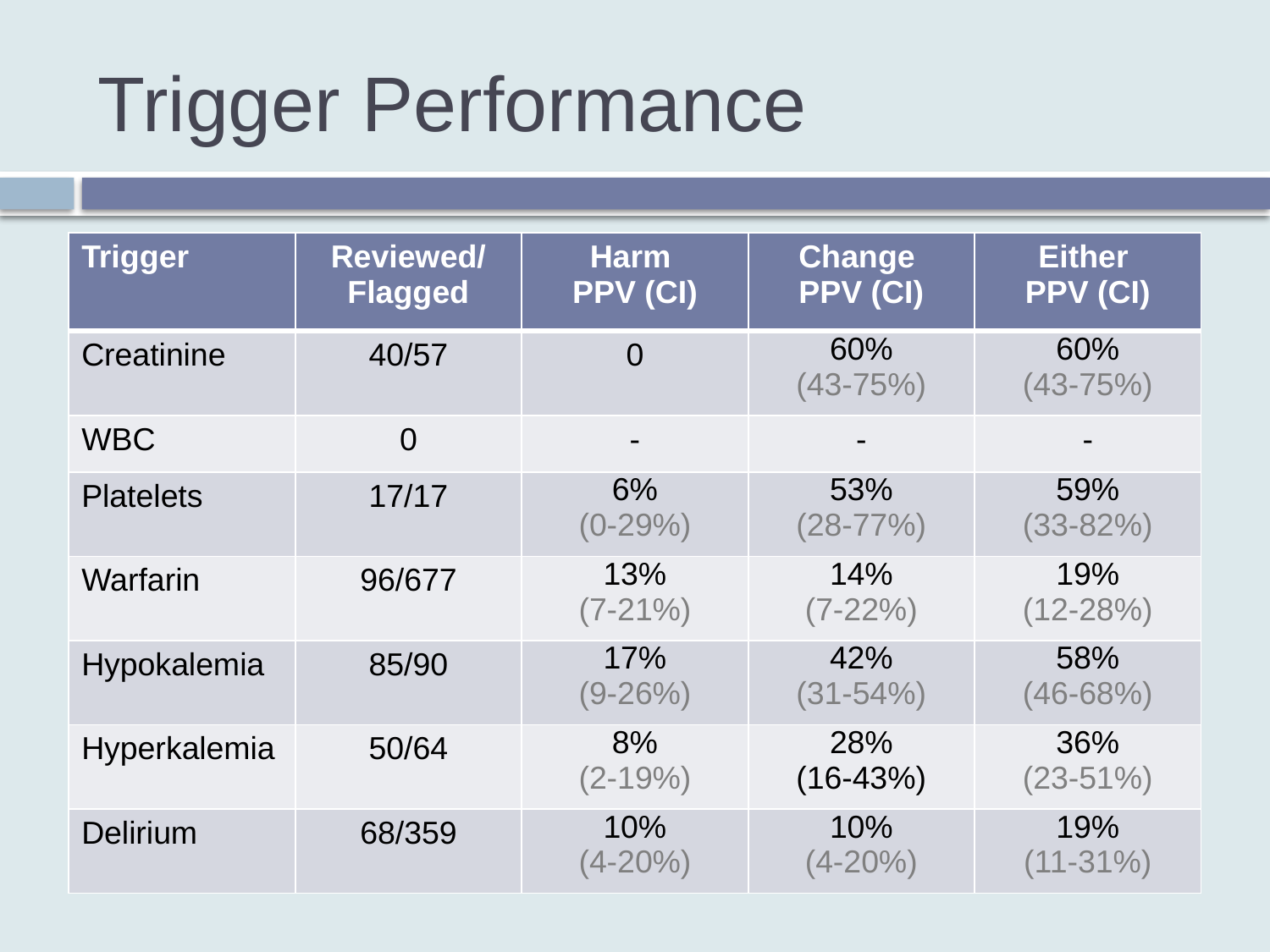

# Trigger Performance
| Trigger | Reviewed/ Flagged | Harm PPV (CI) | Change PPV (CI) | Either PPV (CI) |
| --- | --- | --- | --- | --- |
| Creatinine | 40/57 | 0 | 60% (43-75%) | 60% (43-75%) |
| WBC | 0 | - | - | - |
| Platelets | 17/17 | 6% (0-29%) | 53% (28-77%) | 59% (33-82%) |
| Warfarin | 96/677 | 13% (7-21%) | 14% (7-22%) | 19% (12-28%) |
| Hypokalemia | 85/90 | 17% (9-26%) | 42% (31-54%) | 58% (46-68%) |
| Hyperkalemia | 50/64 | 8% (2-19%) | 28% (16-43%) | 36% (23-51%) |
| Delirium | 68/359 | 10% (4-20%) | 10% (4-20%) | 19% (11-31%) |